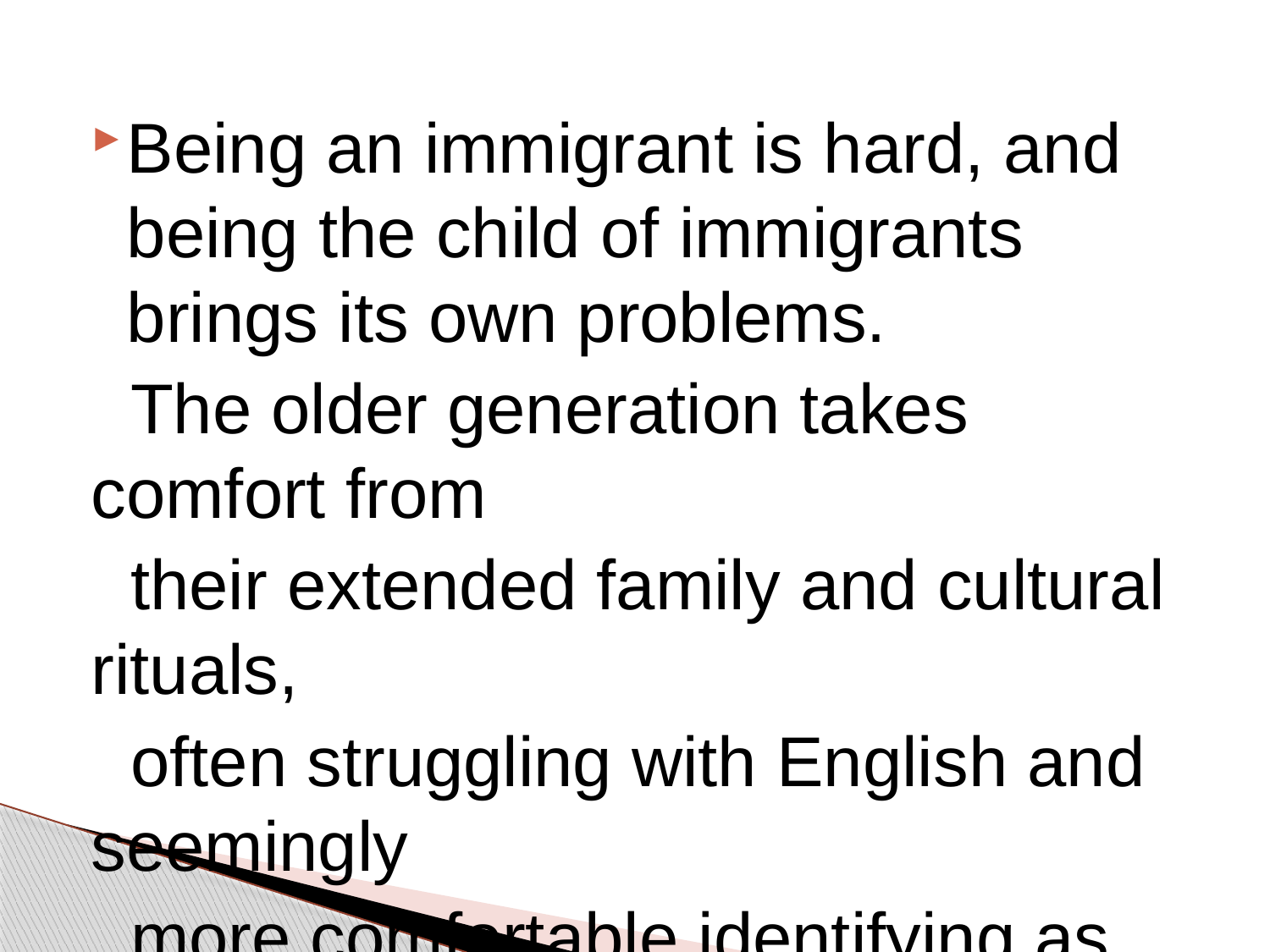

#
Being an immigrant is hard, and being the child of immigrants brings its own problems.
  The older generation takes comfort from
  their extended family and cultural rituals,
  often struggling with English and seemingly
  more comfortable identifying as Chinese or
  Vietnamese than as Australian.